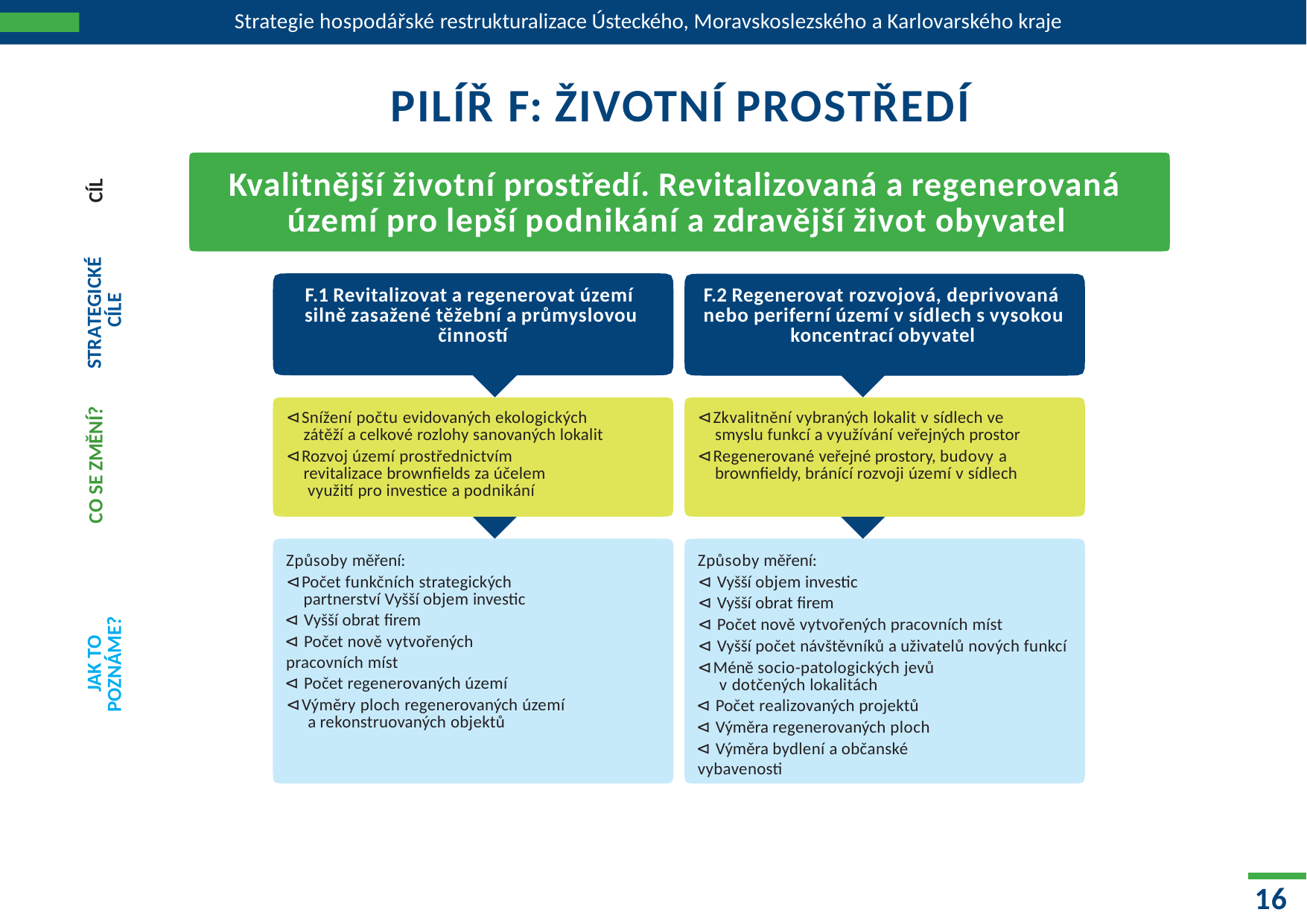

Strategie hospodářské restrukturalizace Ústeckého, Moravskoslezského a Karlovarského kraje

# PILÍŘ F: ŽIVOTNÍ PROSTŘEDÍ

Kvalitnější životní prostředí. Revitalizovaná a regenerovaná  území pro lepší podnikání a zdravější život obyvatel
CÍL
STRATEGICKÉ CÍLE

F.1 Revitalizovat a regenerovat území  silně zasažené těžební a průmyslovou
činností
F.2 Regenerovat rozvojová, deprivovaná  nebo periferní území v sídlech s vysokou
koncentrací obyvatel

CO SE ZMĚNÍ?
⊲ Snížení počtu evidovaných ekologických  zátěží a celkové rozlohy sanovaných lokalit
⊲ Rozvoj území prostřednictvím  revitalizace brownfields za účelem  využití pro investice a podnikání
⊲ Zkvalitnění vybraných lokalit v sídlech ve  smyslu funkcí a využívání veřejných prostor
⊲ Regenerované veřejné prostory, budovy a  brownfieldy, bránící rozvoji území v sídlech

Způsoby měření:
⊲ Počet funkčních strategických  partnerství Vyšší objem investic
⊲    Vyšší obrat firem
⊲    Počet nově vytvořených pracovních míst
⊲    Počet regenerovaných území
⊲ Výměry ploch regenerovaných území  a rekonstruovaných objektů
Způsoby měření:
⊲    Vyšší objem investic
⊲    Vyšší obrat firem
⊲    Počet nově vytvořených pracovních míst
⊲    Vyšší počet návštěvníků a uživatelů nových funkcí
⊲ Méně socio-patologických jevů  v dotčených lokalitách
⊲    Počet realizovaných projektů
⊲    Výměra regenerovaných ploch
⊲    Výměra bydlení a občanské vybavenosti
JAK TO POZNÁME?
16